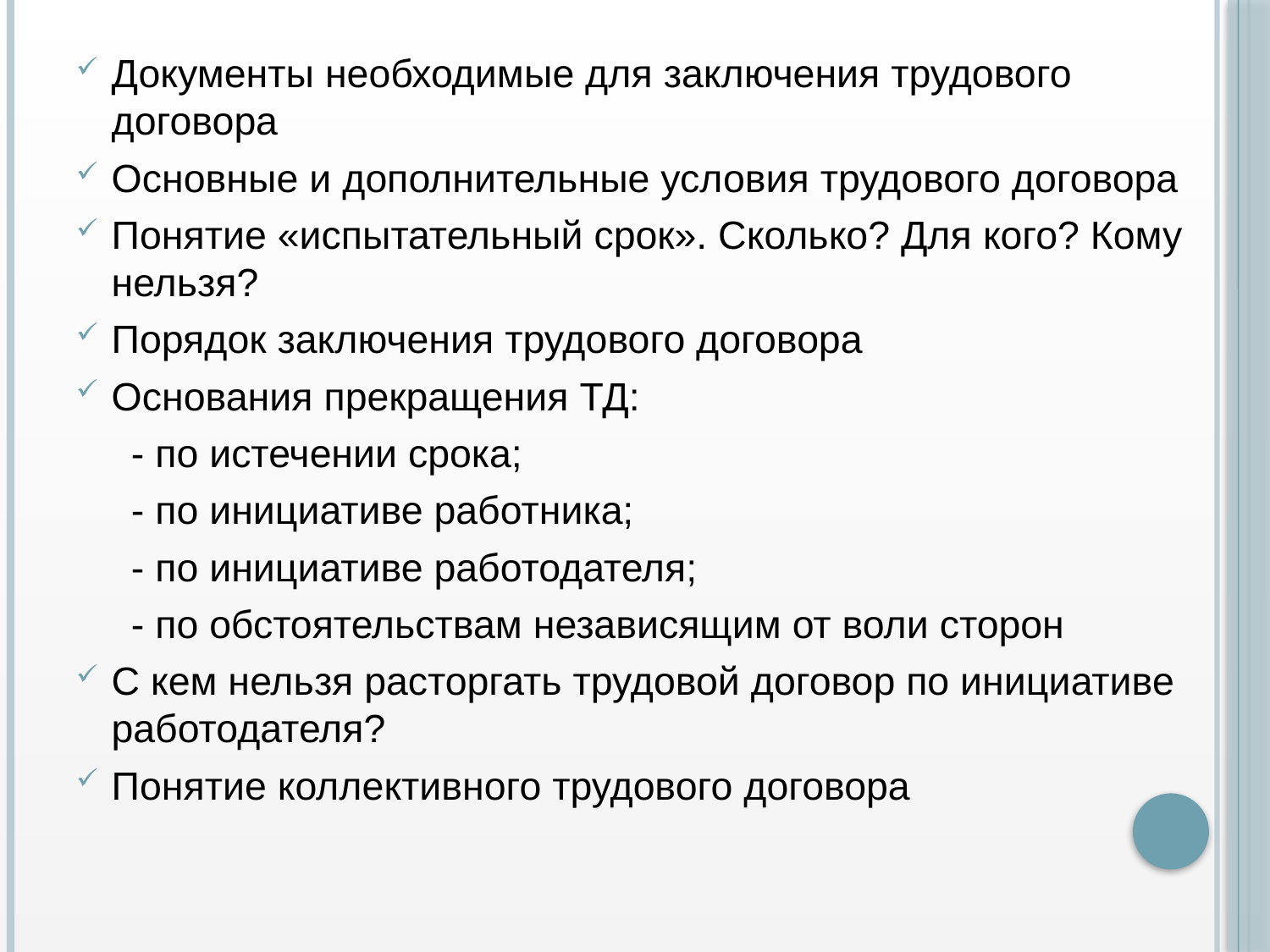

Документы необходимые для заключения трудового договора
Основные и дополнительные условия трудового договора
Понятие «испытательный срок». Сколько? Для кого? Кому нельзя?
Порядок заключения трудового договора
Основания прекращения ТД:
     - по истечении срока;
     - по инициативе работника;
     - по инициативе работодателя;
     - по обстоятельствам независящим от воли сторон
С кем нельзя расторгать трудовой договор по инициативе работодателя?
Понятие коллективного трудового договора